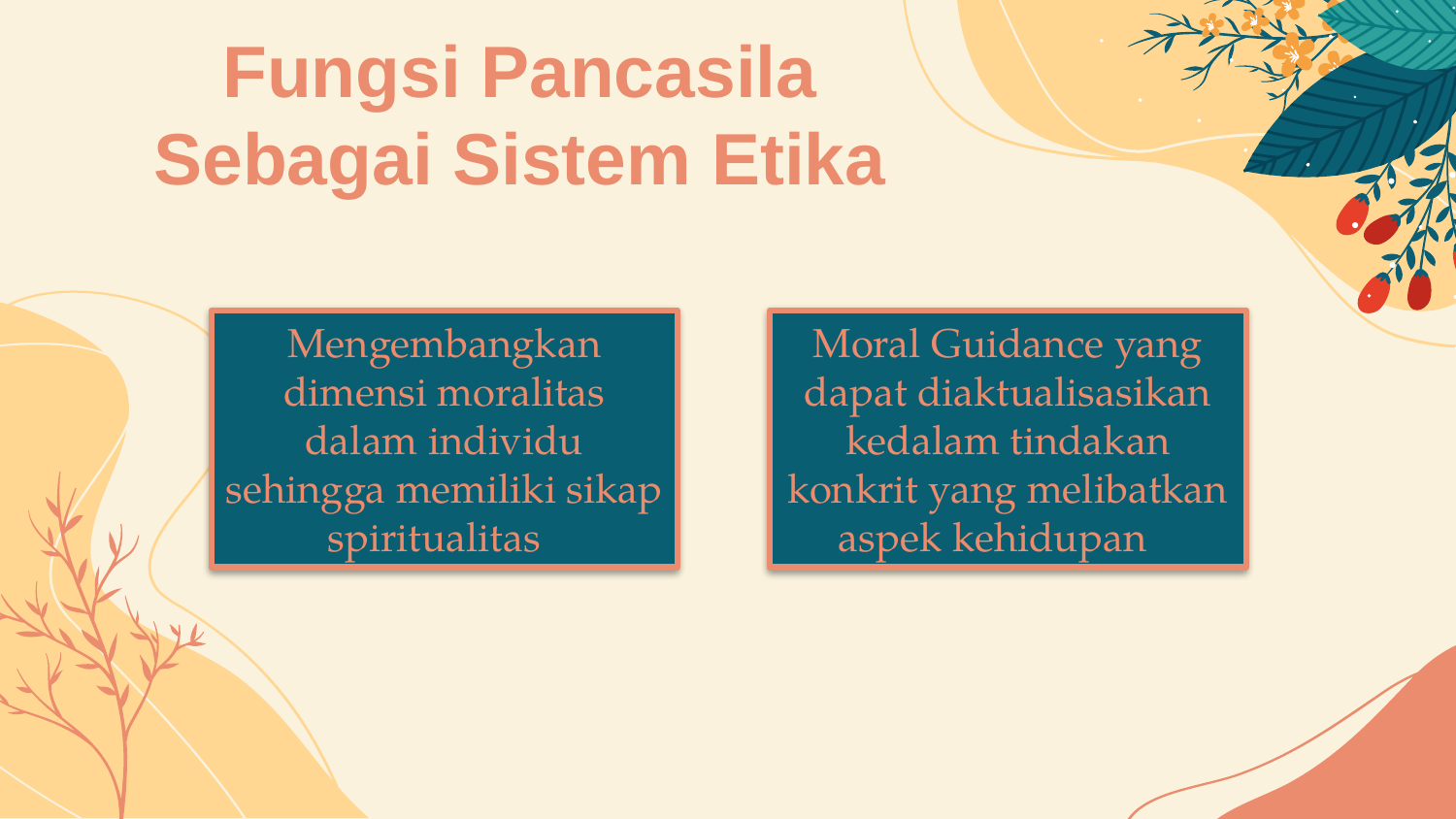

# Fungsi Pancasila Sebagai Sistem Etika
Mengembangkan dimensi moralitas dalam individu sehingga memiliki sikap spiritualitas
Moral Guidance yang dapat diaktualisasikan kedalam tindakan konkrit yang melibatkan aspek kehidupan